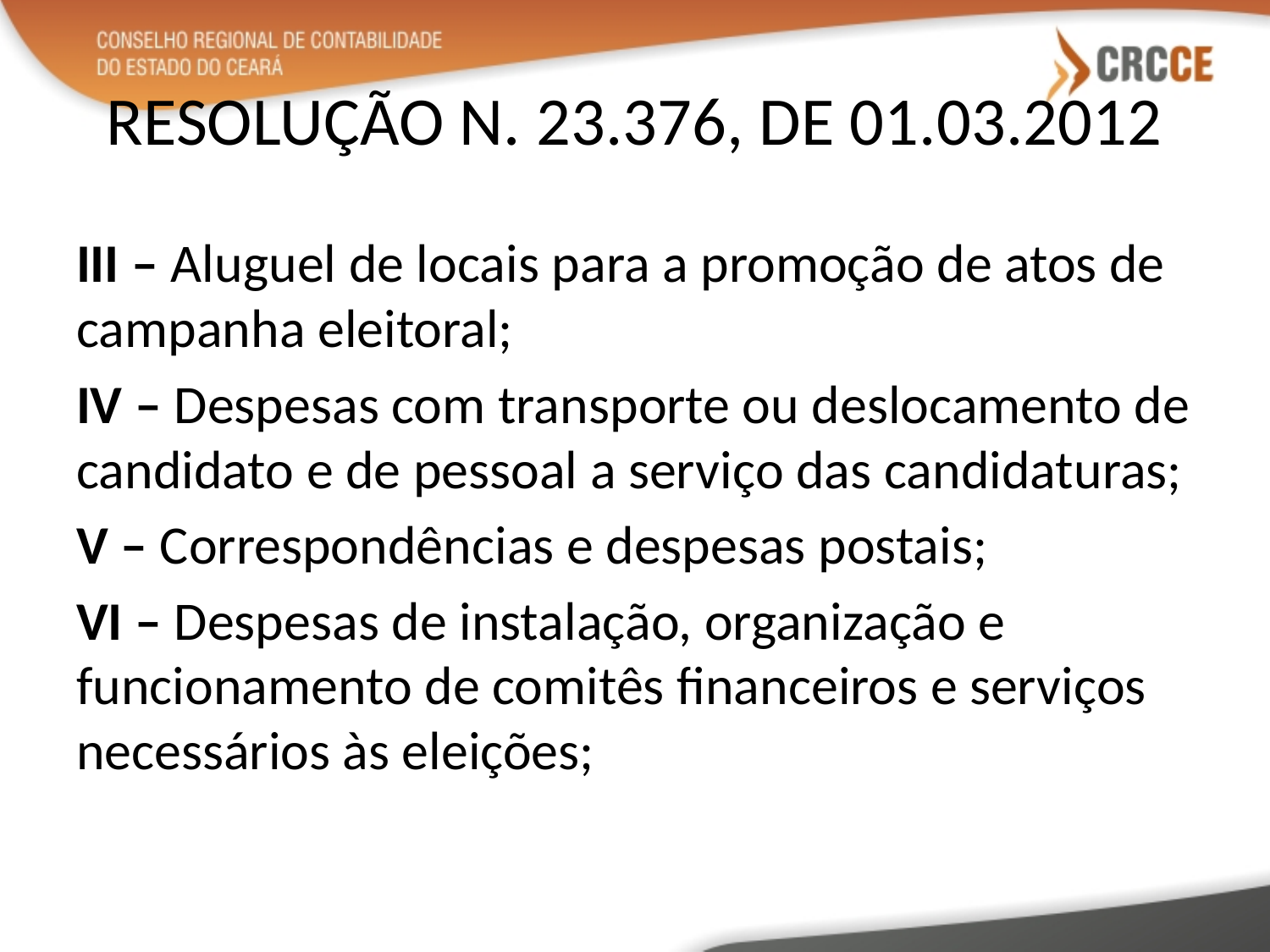

# RESOLUÇÃO N. 23.376, DE 01.03.2012
III – Aluguel de locais para a promoção de atos de campanha eleitoral;
IV – Despesas com transporte ou deslocamento de candidato e de pessoal a serviço das candidaturas;
V – Correspondências e despesas postais;
VI – Despesas de instalação, organização e funcionamento de comitês financeiros e serviços necessários às eleições;